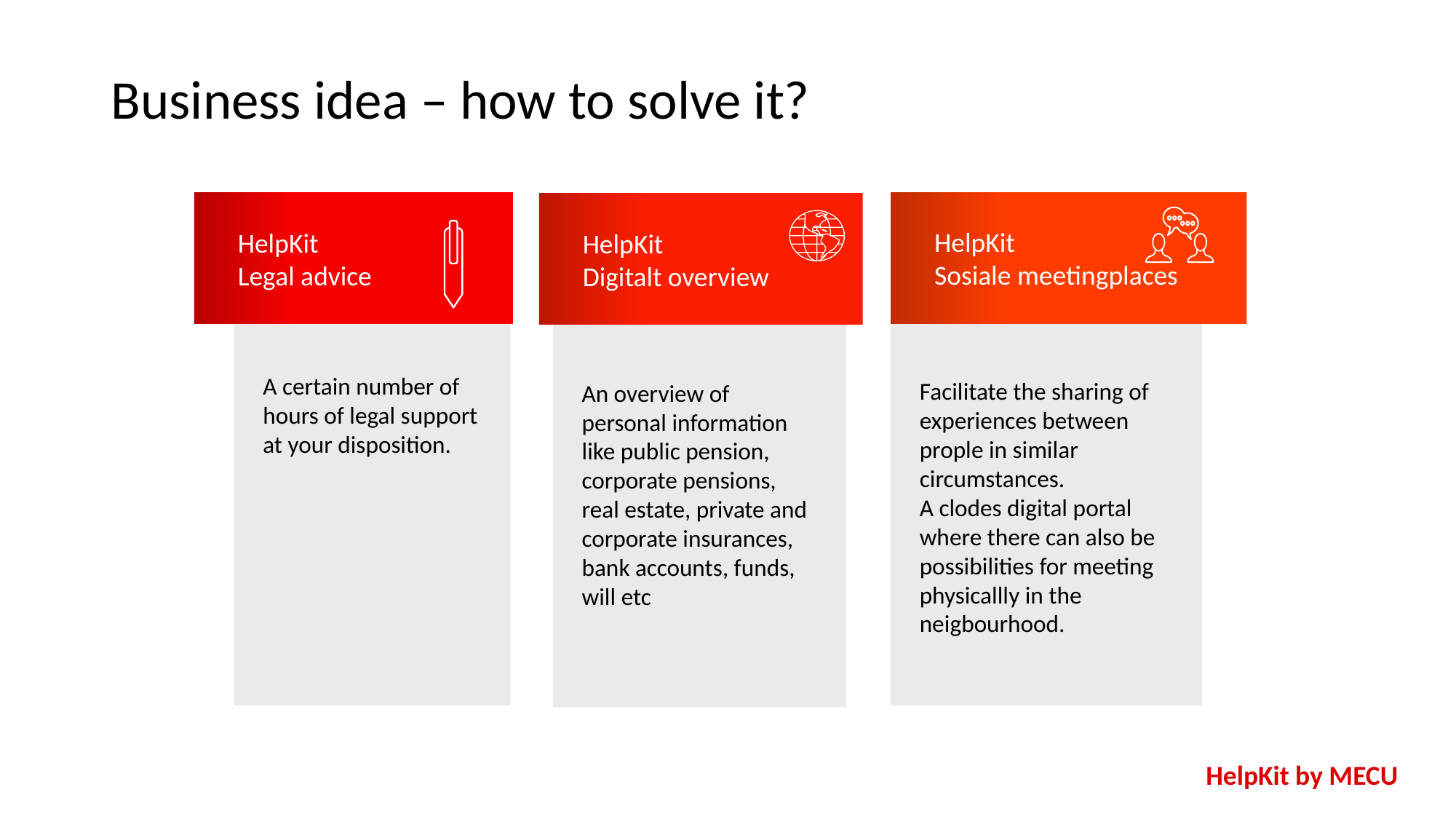

# Business idea – how to solve it?
HelpKit
Sosiale meetingplaces
HelpKit
Legal advice
HelpKit
Digitalt overview

Facilitate the sharing of experiences between prople in similar circumstances.
A clodes digital portal where there can also be possibilities for meeting physicallly in the neigbourhood.

An overview of personal information like public pension, corporate pensions, real estate, private and corporate insurances, bank accounts, funds, will etc

A certain number of hours of legal support at your disposition.
HelpKit by MECU